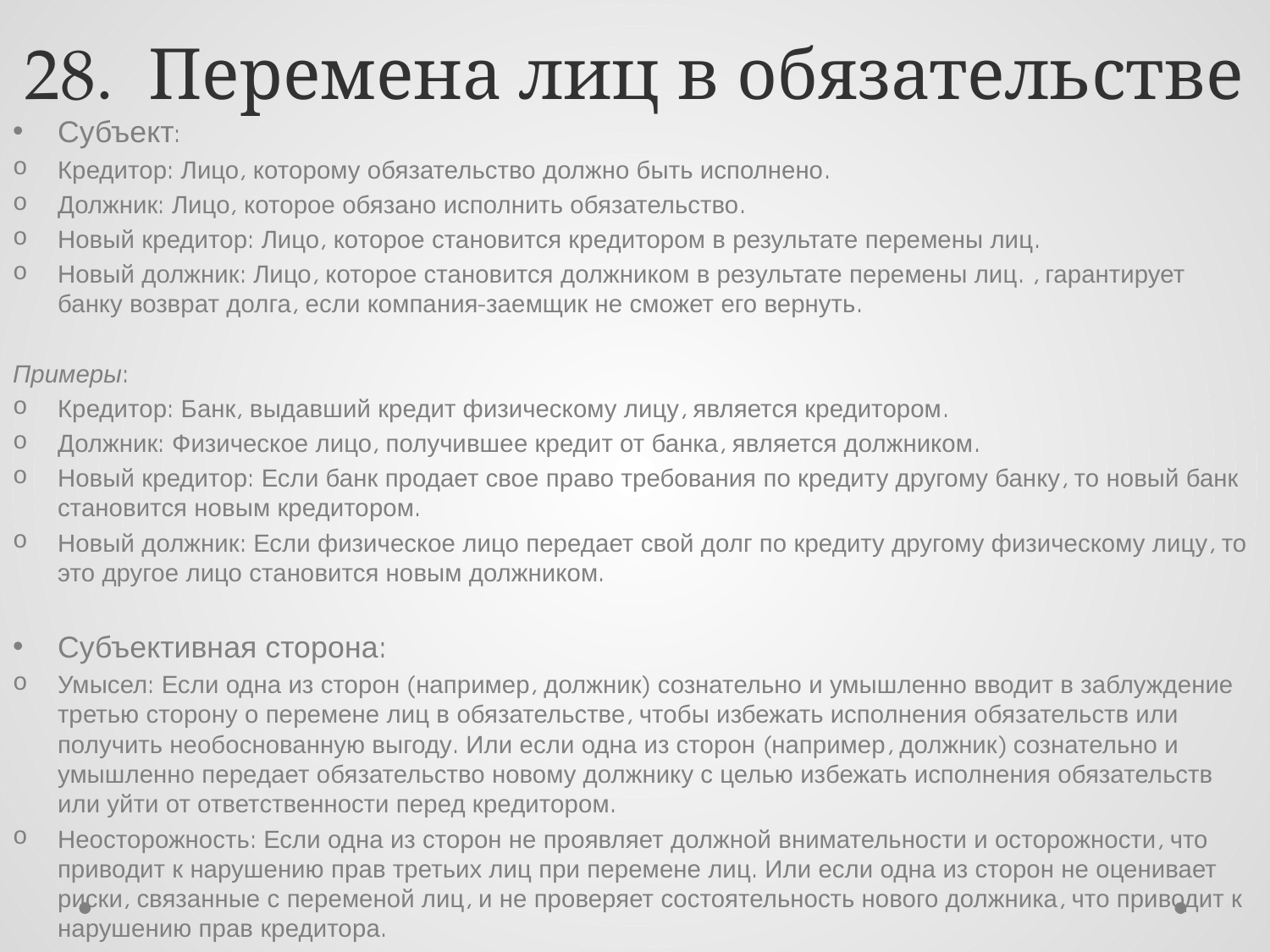

# 28.  Перемена лиц в обязательстве
Субъект:
Кредитор: Лицо, которому обязательство должно быть исполнено.
Должник: Лицо, которое обязано исполнить обязательство.
Новый кредитор: Лицо, которое становится кредитором в результате перемены лиц.
Новый должник: Лицо, которое становится должником в результате перемены лиц. , гарантирует банку возврат долга, если компания-заемщик не сможет его вернуть.

Примеры:
Кредитор: Банк, выдавший кредит физическому лицу, является кредитором.
Должник: Физическое лицо, получившее кредит от банка, является должником.
Новый кредитор: Если банк продает свое право требования по кредиту другому банку, то новый банк становится новым кредитором.
Новый должник: Если физическое лицо передает свой долг по кредиту другому физическому лицу, то это другое лицо становится новым должником.

Субъективная сторона:
Умысел: Если одна из сторон (например, должник) сознательно и умышленно вводит в заблуждение третью сторону о перемене лиц в обязательстве, чтобы избежать исполнения обязательств или получить необоснованную выгоду. Или если одна из сторон (например, должник) сознательно и умышленно передает обязательство новому должнику с целью избежать исполнения обязательств или уйти от ответственности перед кредитором.
Неосторожность: Если одна из сторон не проявляет должной внимательности и осторожности, что приводит к нарушению прав третьих лиц при перемене лиц. Или если одна из сторон не оценивает риски, связанные с переменой лиц, и не проверяет состоятельность нового должника, что приводит к нарушению прав кредитора.